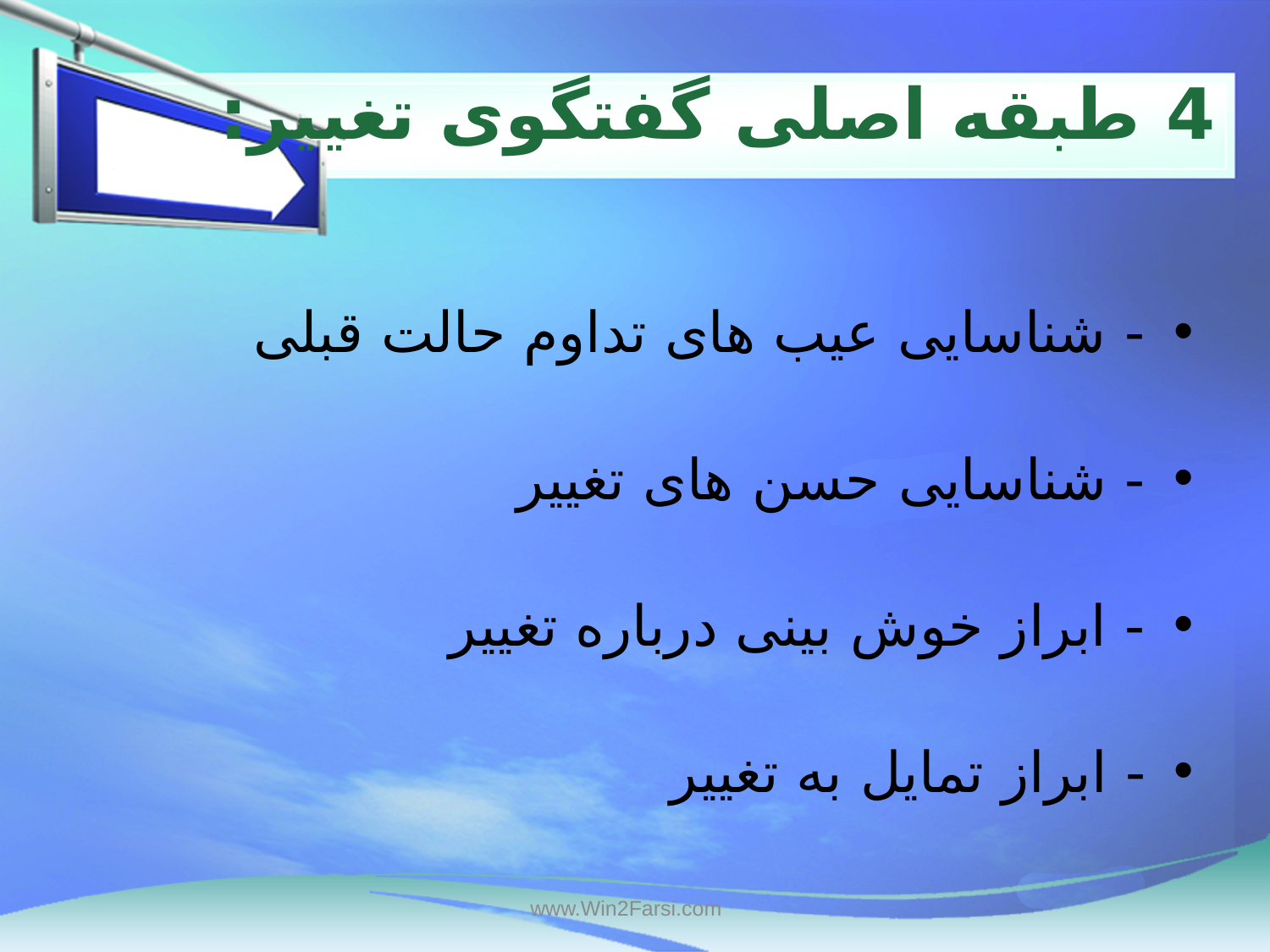

# 4 طبقه اصلی گفتگوی تغییر:
- شناسایی عیب های تداوم حالت قبلی
- شناسایی حسن های تغییر
- ابراز خوش بینی درباره تغییر
- ابراز تمایل به تغییر

www.Win2Farsi.com